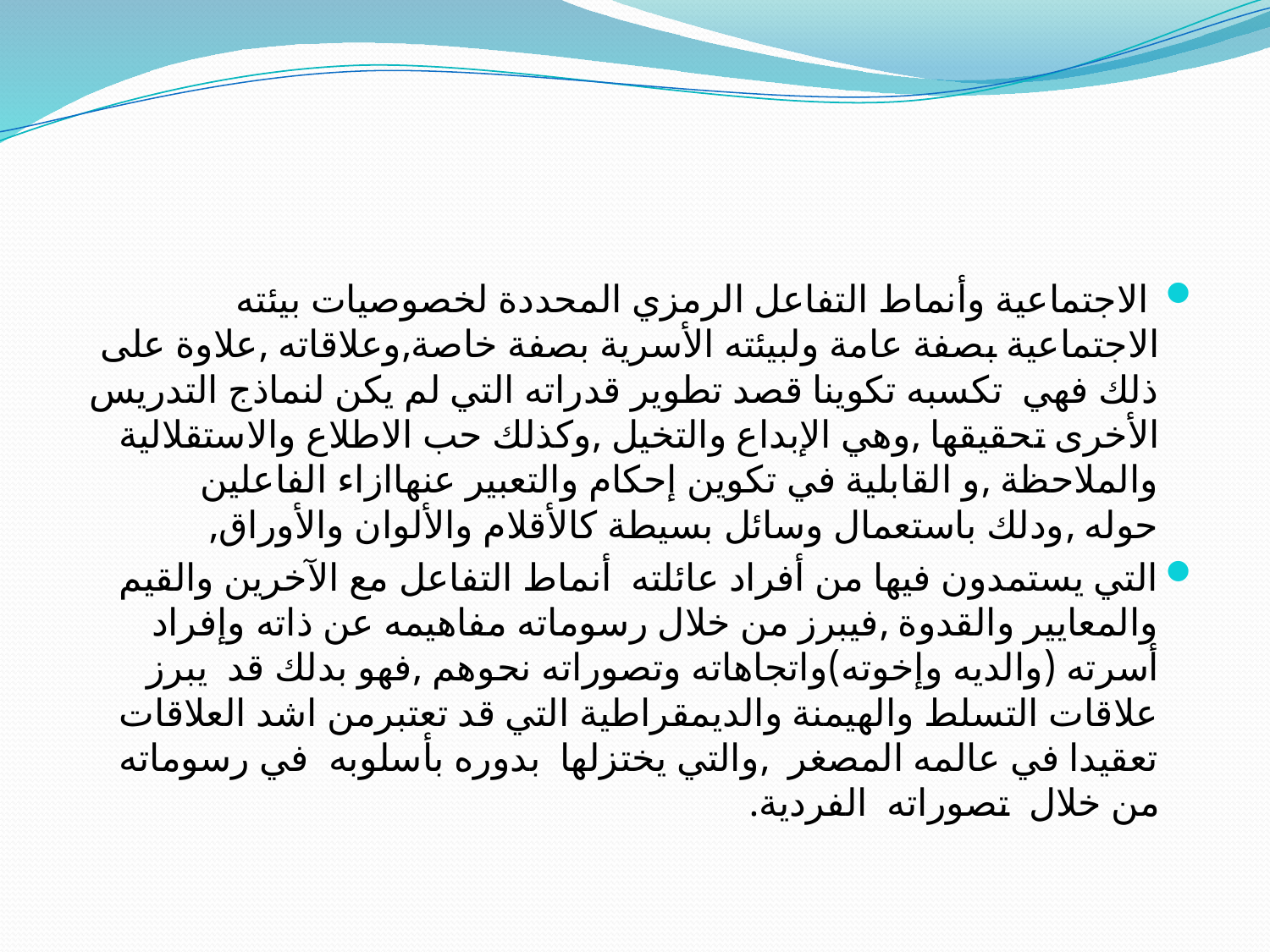

#
 الاجتماعية وأنماط التفاعل الرمزي المحددة لخصوصيات بيئته الاجتماعية بصفة عامة ولبيئته الأسرية بصفة خاصة,وعلاقاته ,علاوة على ذلك فهي  تكسبه تكوينا قصد تطوير قدراته التي لم يكن لنماذج التدريس الأخرى تحقيقها ,وهي الإبداع والتخيل ,وكذلك حب الاطلاع والاستقلالية والملاحظة ,و القابلية في تكوين إحكام والتعبير عنهاازاء الفاعلين حوله ,ودلك باستعمال وسائل بسيطة كالأقلام والألوان والأوراق,
التي يستمدون فيها من أفراد عائلته  أنماط التفاعل مع الآخرين والقيم والمعايير والقدوة ,فيبرز من خلال رسوماته مفاهيمه عن ذاته وإفراد أسرته (والديه وإخوته)واتجاهاته وتصوراته نحوهم ,فهو بدلك قد  يبرز علاقات التسلط والهيمنة والديمقراطية التي قد تعتبرمن اشد العلاقات  تعقيدا في عالمه المصغر  ,والتي يختزلها  بدوره بأسلوبه  في رسوماته من خلال  تصوراته  الفردية.